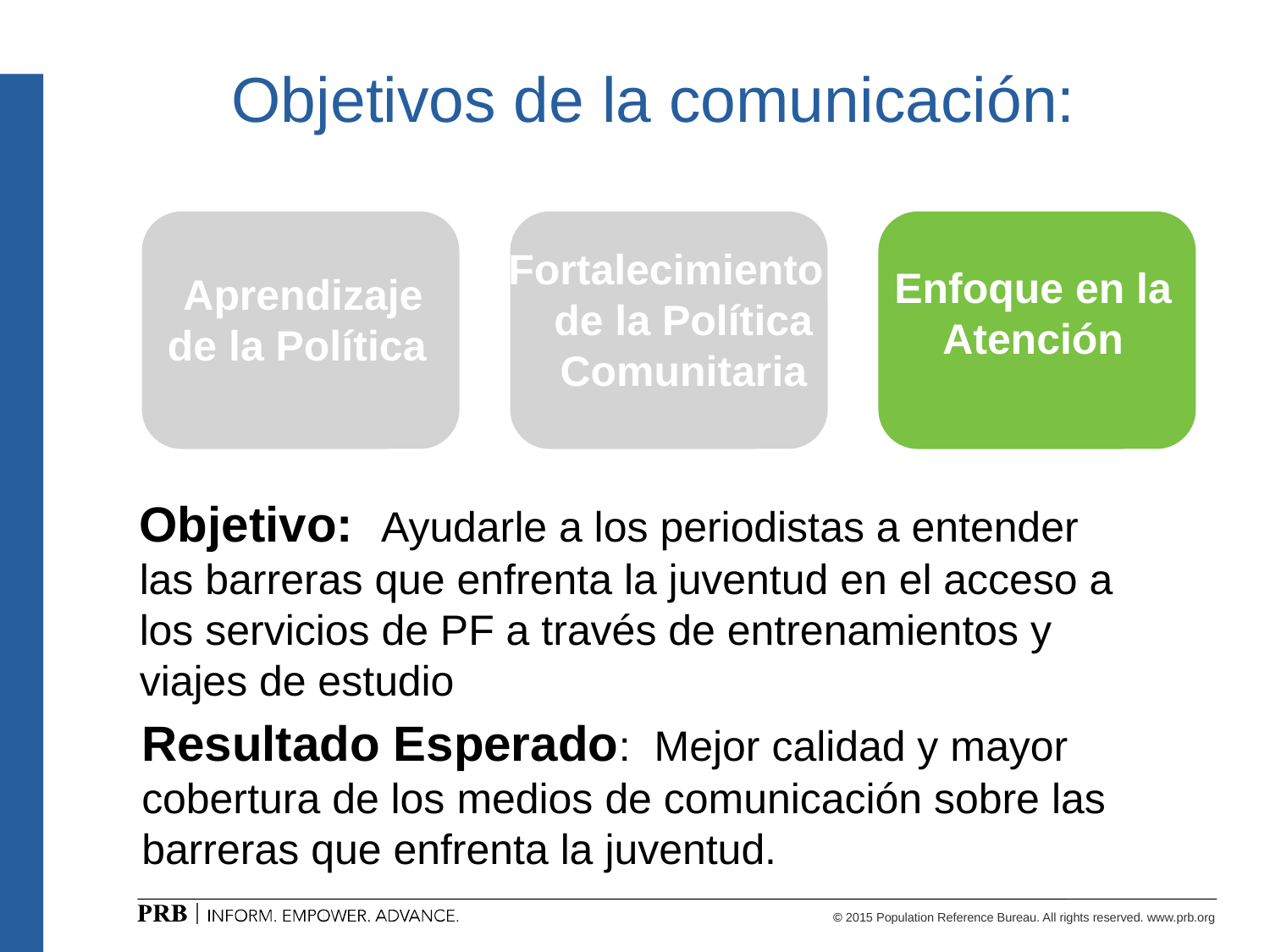

# Objetivos de la comunicación:

Attention Focusing

Aprendizaje de la Política

Fortalecimiento a de la Política Comunitaria
Attention Focusing
Enfoque en la Atención
Objetivo:  Ayudarle a los periodistas a entender las barreras que enfrenta la juventud en el acceso a los servicios de PF a través de entrenamientos y viajes de estudio
Resultado Esperado:  Mejor calidad y mayor cobertura de los medios de comunicación sobre las barreras que enfrenta la juventud.